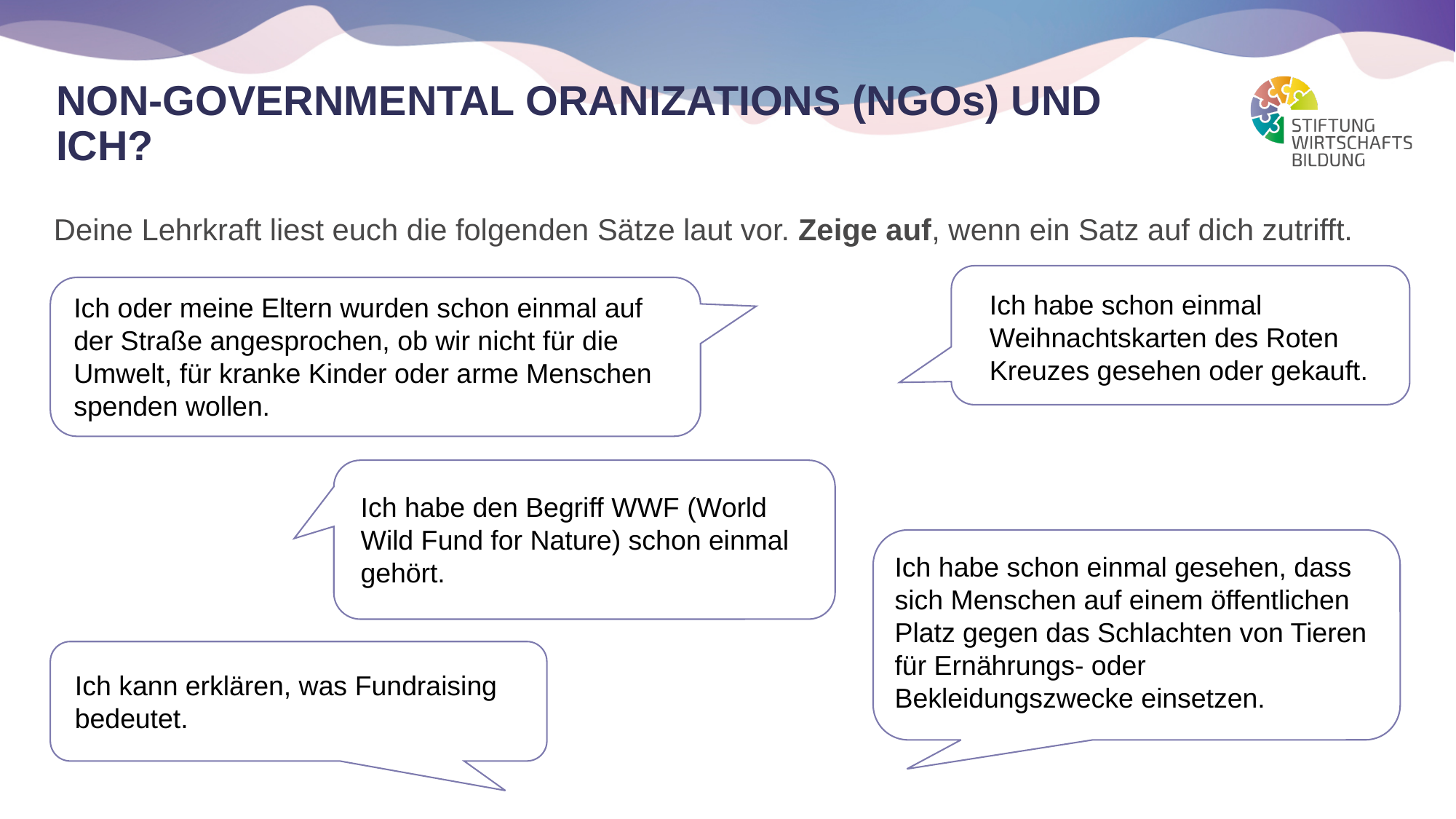

# Non-governmental Oranizations (NGOs) und ich?
Deine Lehrkraft liest euch die folgenden Sätze laut vor. Zeige auf, wenn ein Satz auf dich zutrifft.

Ich habe schon einmal Weihnachtskarten des Roten Kreuzes gesehen oder gekauft.

Ich oder meine Eltern wurden schon einmal auf der Straße angesprochen, ob wir nicht für die Umwelt, für kranke Kinder oder arme Menschen spenden wollen.

Ich habe den Begriff WWF (World Wild Fund for Nature) schon einmal gehört.

Ich habe schon einmal gesehen, dass sich Menschen auf einem öffentlichen Platz gegen das Schlachten von Tieren für Ernährungs- oder Bekleidungszwecke einsetzen.

Ich kann erklären, was Fundraising bedeutet.